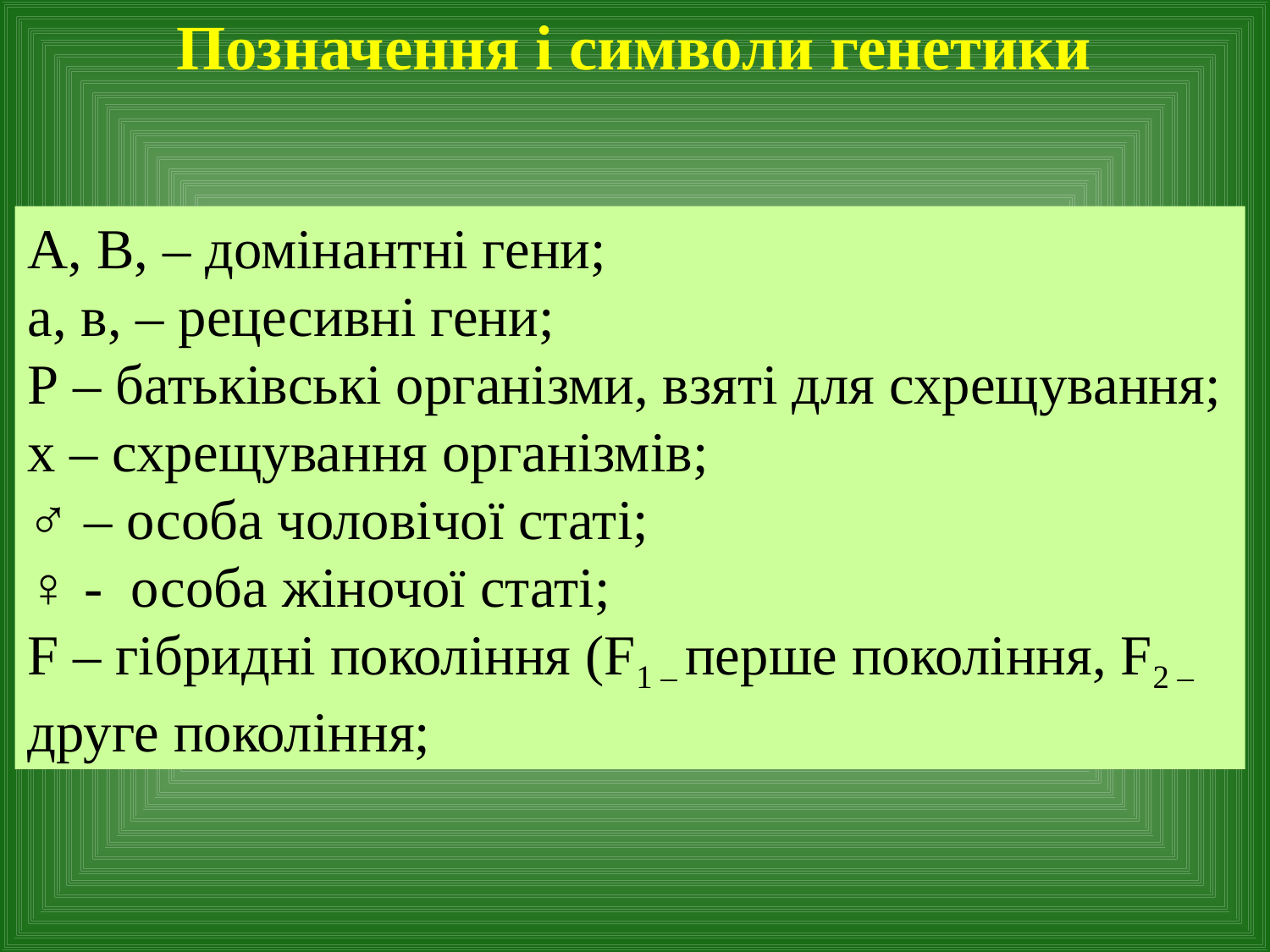

Позначення і символи генетики
А, В, – домінантні гени;
а, в, – рецесивні гени;
Р – батьківські організми, взяті для схрещування;
х – схрещування організмів;
♂ – особа чоловічої статі;
♀ -  особа жіночої статі;
F – гібридні покоління (F1 – перше покоління, F2 – друге покоління;